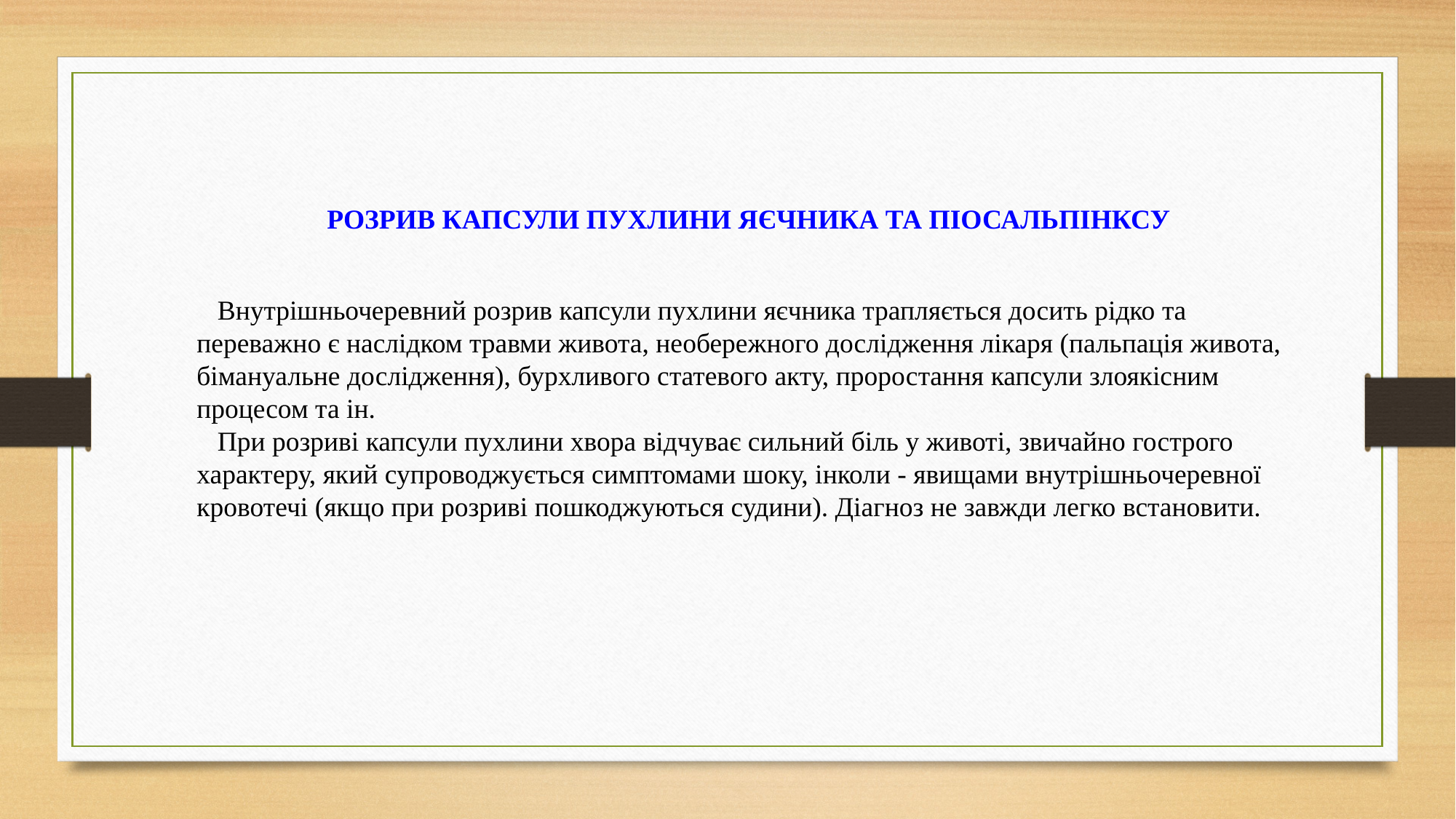

РОЗРИВ КАПСУЛИ ПУХЛИНИ ЯЄЧНИКА ТА ПІОСАЛЬПІНКСУ

   Внутрішньочеревний розрив капсули пухлини яєчника трапляється досить рідко та переважно є наслідком травми живота, необережного дослідження лікаря (пальпація живота, бімануальне дослідження), бурхливого статевого акту, проростання капсули злоякісним процесом та ін.
   При розриві капсули пухлини хвора відчуває сильний біль у животі, звичайно гострого характеру, який супроводжується симптомами шоку, інколи - явищами внутрішньочеревної кровотечі (якщо при розриві пошкоджуються судини). Діагноз не завжди легко встановити.